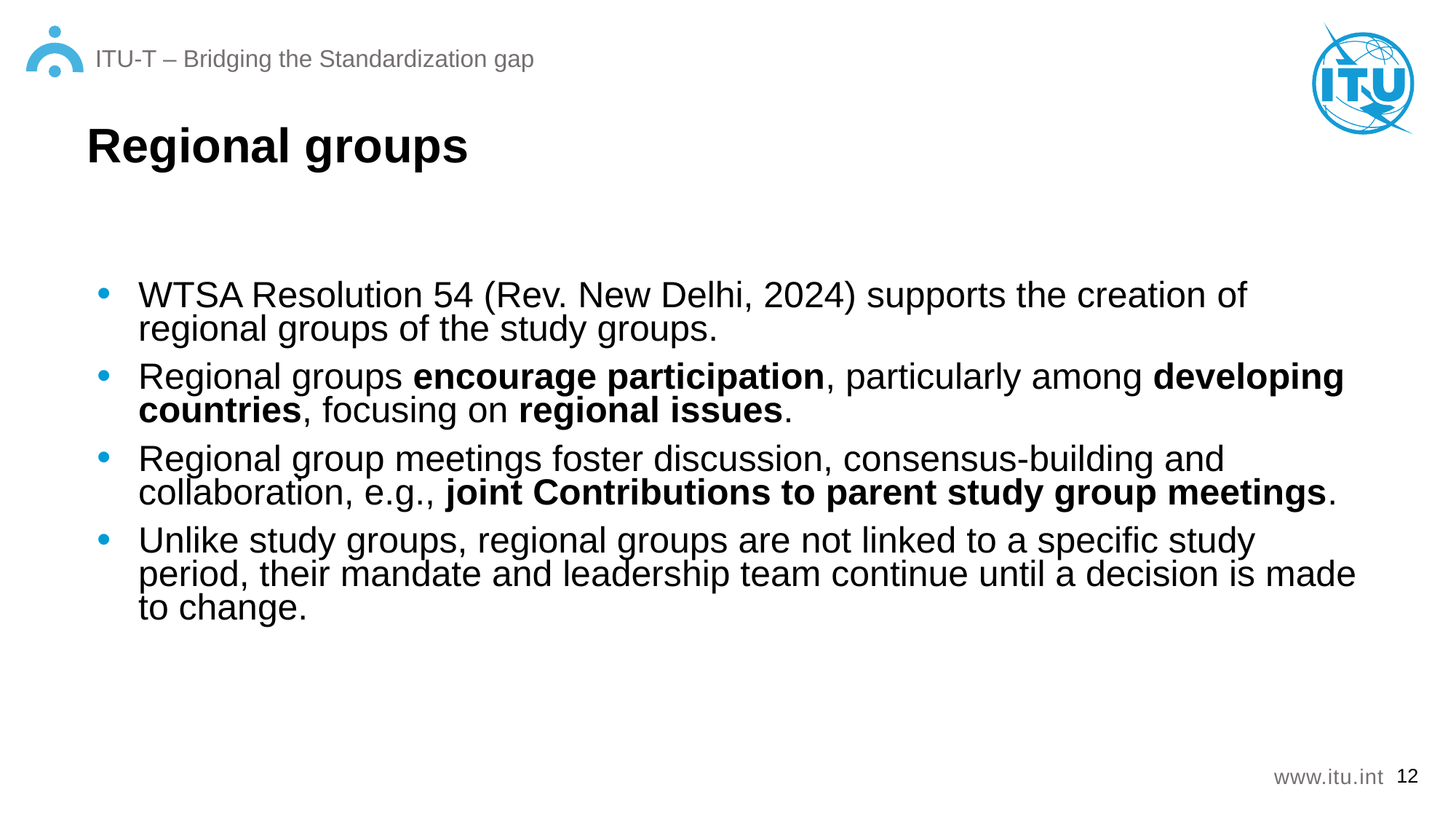

# Regional groups
WTSA Resolution 54 (Rev. New Delhi, 2024) supports the creation ​of regional groups of the study groups.
Regional groups encourage participation, particularly among developing countries, focusing on regional issues.
Regional group meetings foster discussion, consensus-building and collaboration, e.g., joint Contributions to parent study group meetings.
Unlike study groups, regional groups are not linked to a specific study period, their mandate and leadership team continue until a decision is made to change.